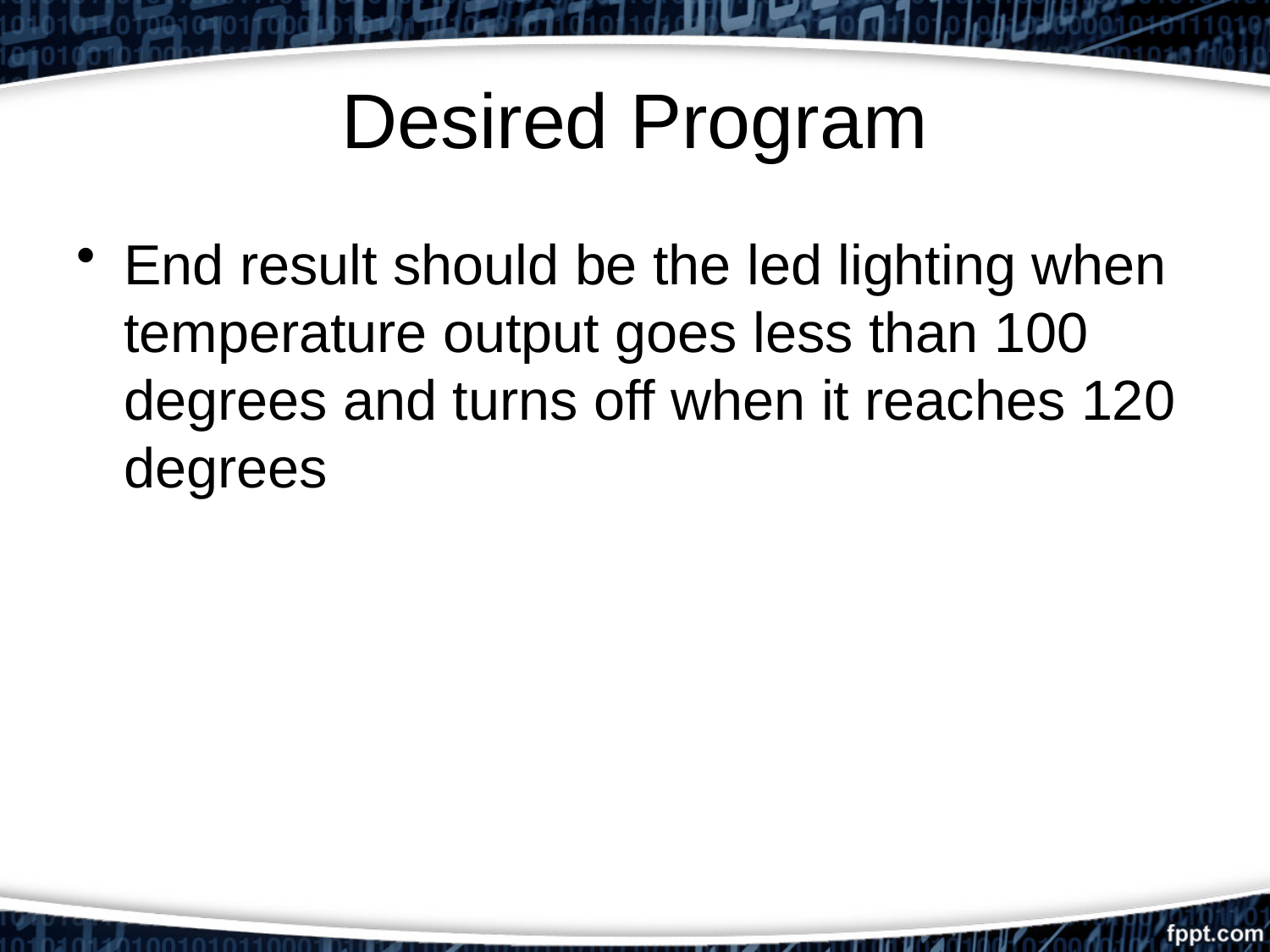

# Desired Program
End result should be the led lighting when temperature output goes less than 100 degrees and turns off when it reaches 120 degrees